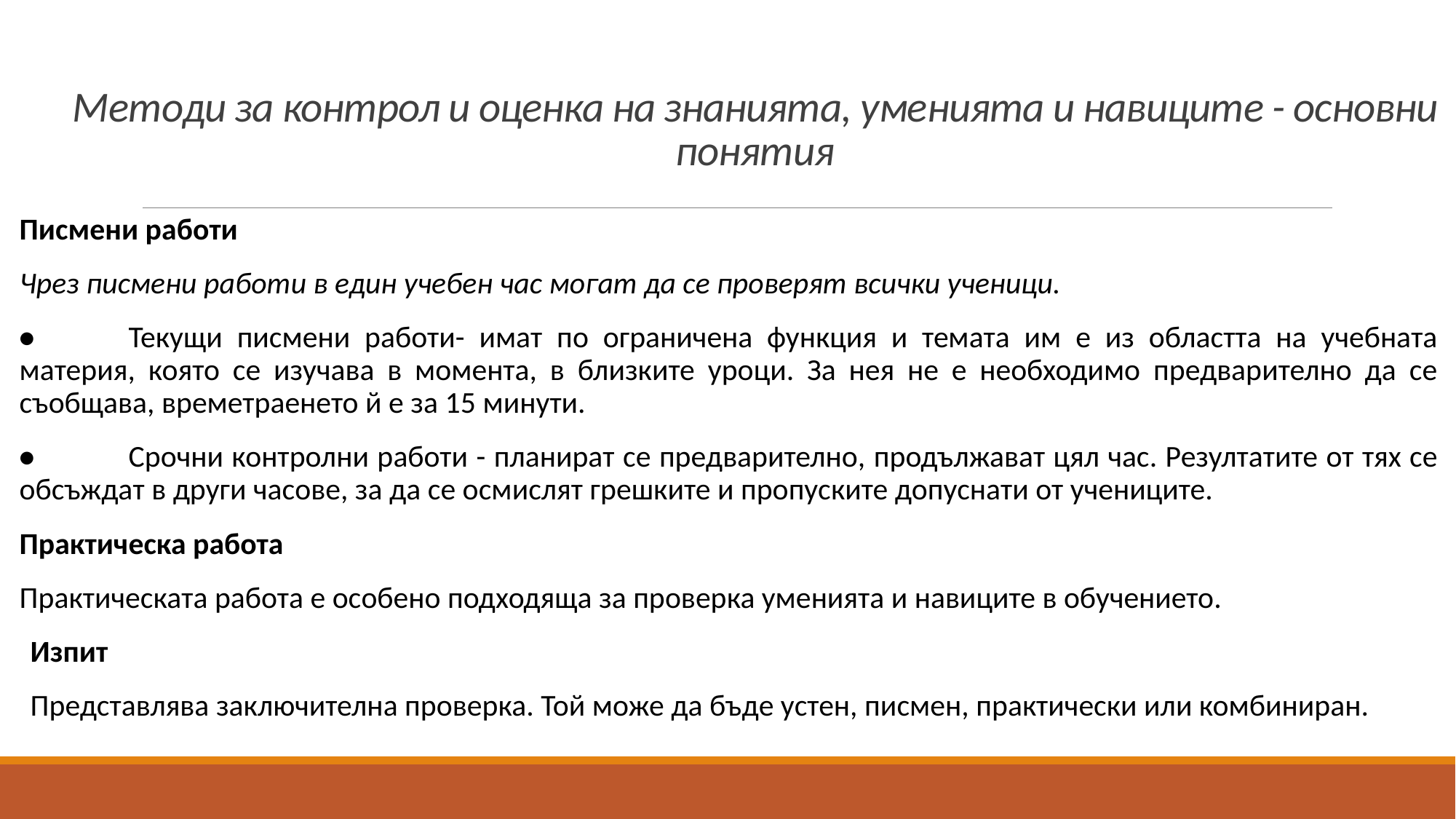

Методи за контрол и оценка на знанията, уменията и навиците - основни понятия
Писмени работи
Чрез писмени работи в един учебен час могат да се проверят всички ученици.
•	Текущи писмени работи- имат по ограничена функция и темата им е из областта на учебната материя, която се изучава в момента, в близките уроци. За нея не е необходимо предварително да се съобщава, времетраенето й е за 15 минути.
•	Срочни контролни работи - планират се предварително, продължават цял час. Резултатите от тях се обсъждат в други часове, за да се осмислят грешките и пропуските допуснати от учениците.
Практическа работа
Практическата работа е особено подходяща за проверка уменията и навиците в обучението.
Изпит
Представлява заключителна проверка. Той може да бъде устен, писмен, практически или комбиниран.